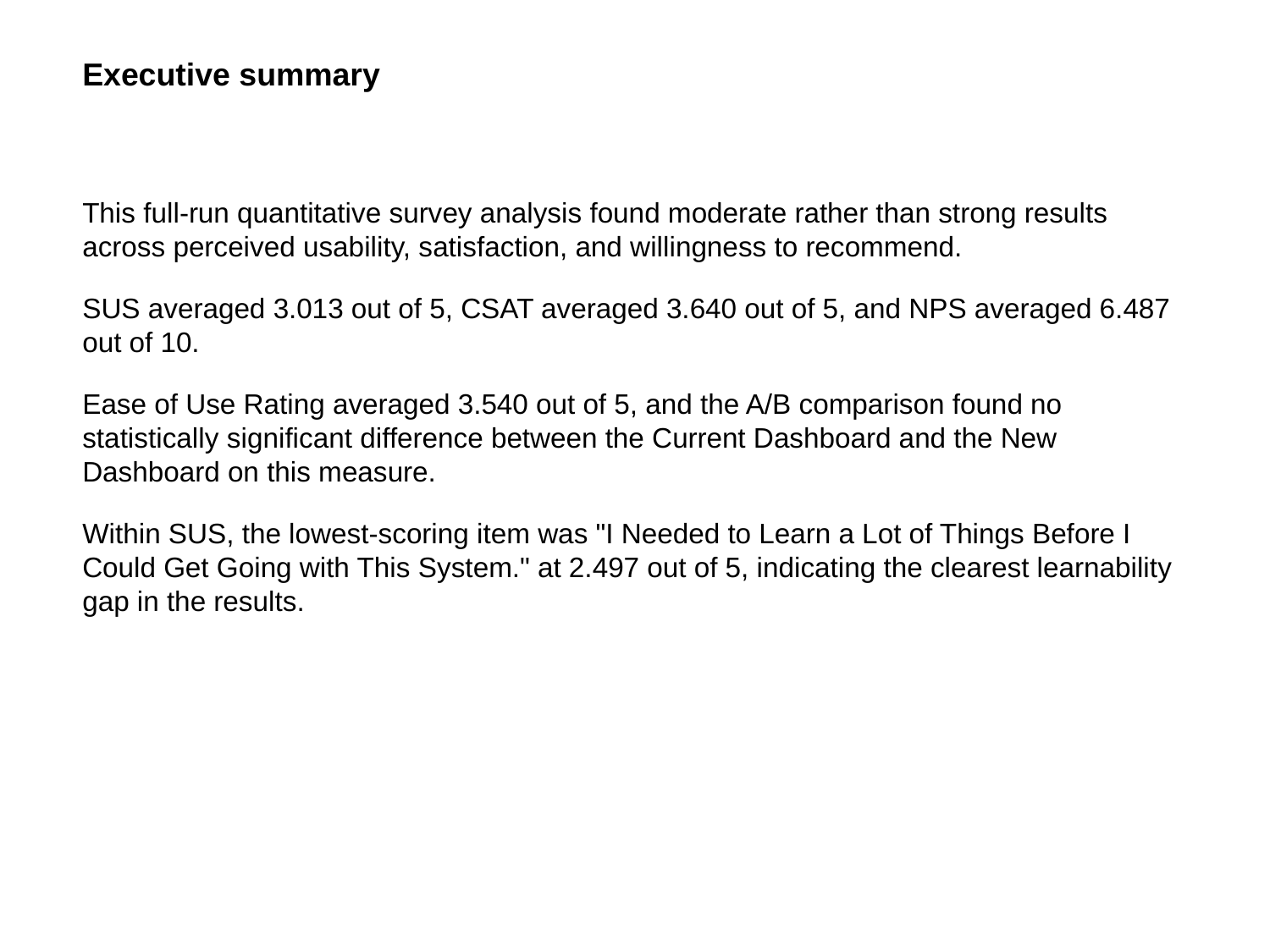

Executive summary
This full-run quantitative survey analysis found moderate rather than strong results across perceived usability, satisfaction, and willingness to recommend.
SUS averaged 3.013 out of 5, CSAT averaged 3.640 out of 5, and NPS averaged 6.487 out of 10.
Ease of Use Rating averaged 3.540 out of 5, and the A/B comparison found no statistically significant difference between the Current Dashboard and the New Dashboard on this measure.
Within SUS, the lowest-scoring item was "I Needed to Learn a Lot of Things Before I Could Get Going with This System." at 2.497 out of 5, indicating the clearest learnability gap in the results.